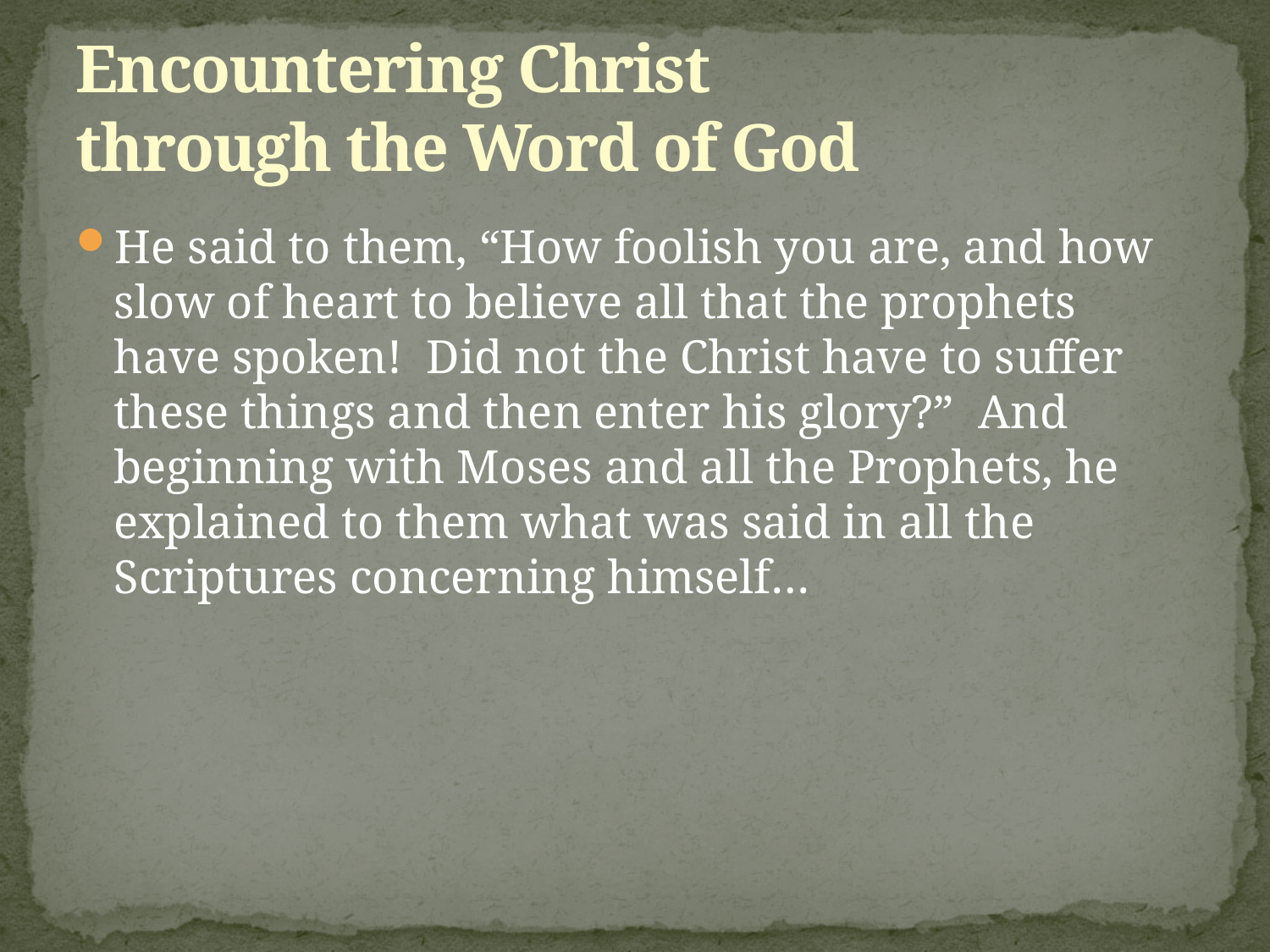

# Encountering Christ through the Word of God
He said to them, “How foolish you are, and how slow of heart to believe all that the prophets have spoken!  Did not the Christ have to suffer these things and then enter his glory?”  And beginning with Moses and all the Prophets, he explained to them what was said in all the Scriptures concerning himself…